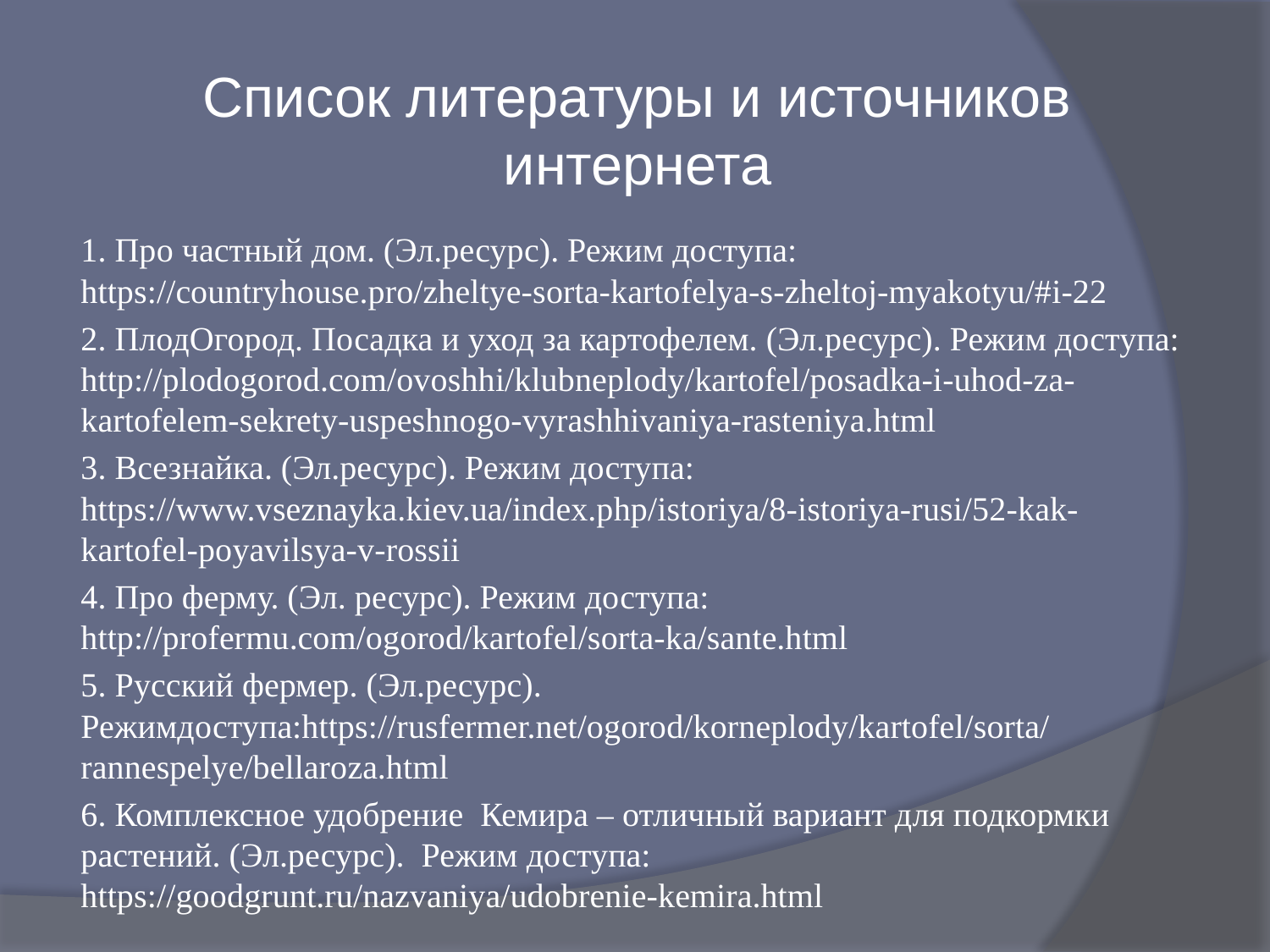

# Список литературы и источников интернета
1. Про частный дом. (Эл.ресурс). Режим доступа:   https://countryhouse.pro/zheltye-sorta-kartofelya-s-zheltoj-myakotyu/#i-22
2. ПлодОгород. Посадка и уход за картофелем. (Эл.ресурс). Режим доступа: http://plodogorod.com/ovoshhi/klubneplody/kartofel/posadka-i-uhod-za-kartofelem-sekrety-uspeshnogo-vyrashhivaniya-rasteniya.html
3. Всезнайка. (Эл.ресурс). Режим доступа: https://www.vseznayka.kiev.ua/index.php/istoriya/8-istoriya-rusi/52-kak-kartofel-poyavilsya-v-rossii
4. Про ферму. (Эл. ресурс). Режим доступа: http://profermu.com/ogorod/kartofel/sorta-ka/sante.html
5. Русский фермер. (Эл.ресурс). Режимдоступа:https://rusfermer.net/ogorod/korneplody/kartofel/sorta/rannespelye/bellaroza.html
6. Комплексное удобрение  Кемира – отличный вариант для подкормки растений. (Эл.ресурс).  Режим доступа: https://goodgrunt.ru/nazvaniya/udobrenie-kemira.html